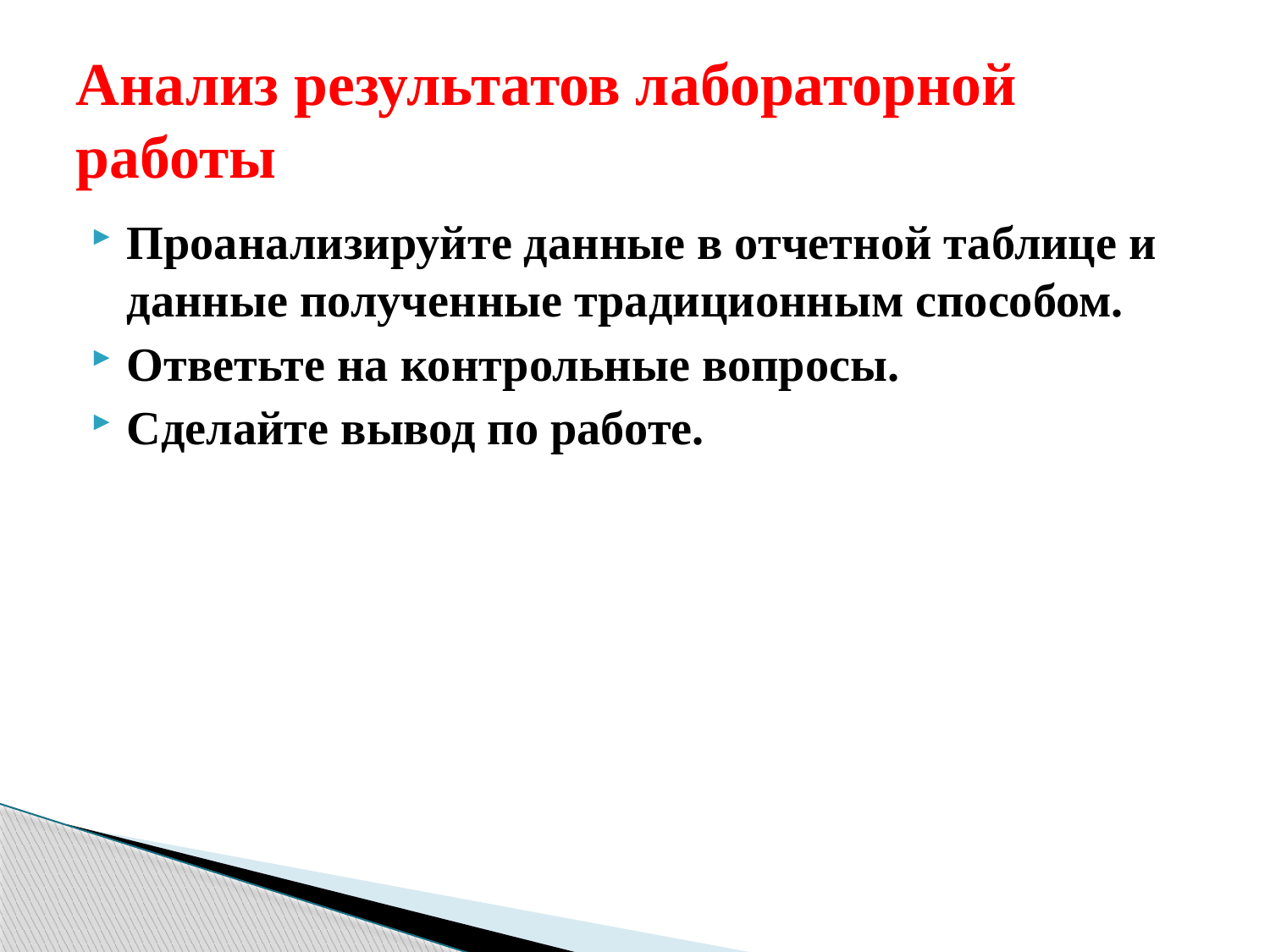

# Анализ результатов лабораторной работы
Проанализируйте данные в отчетной таблице и данные полученные традиционным способом.
Ответьте на контрольные вопросы.
Сделайте вывод по работе.